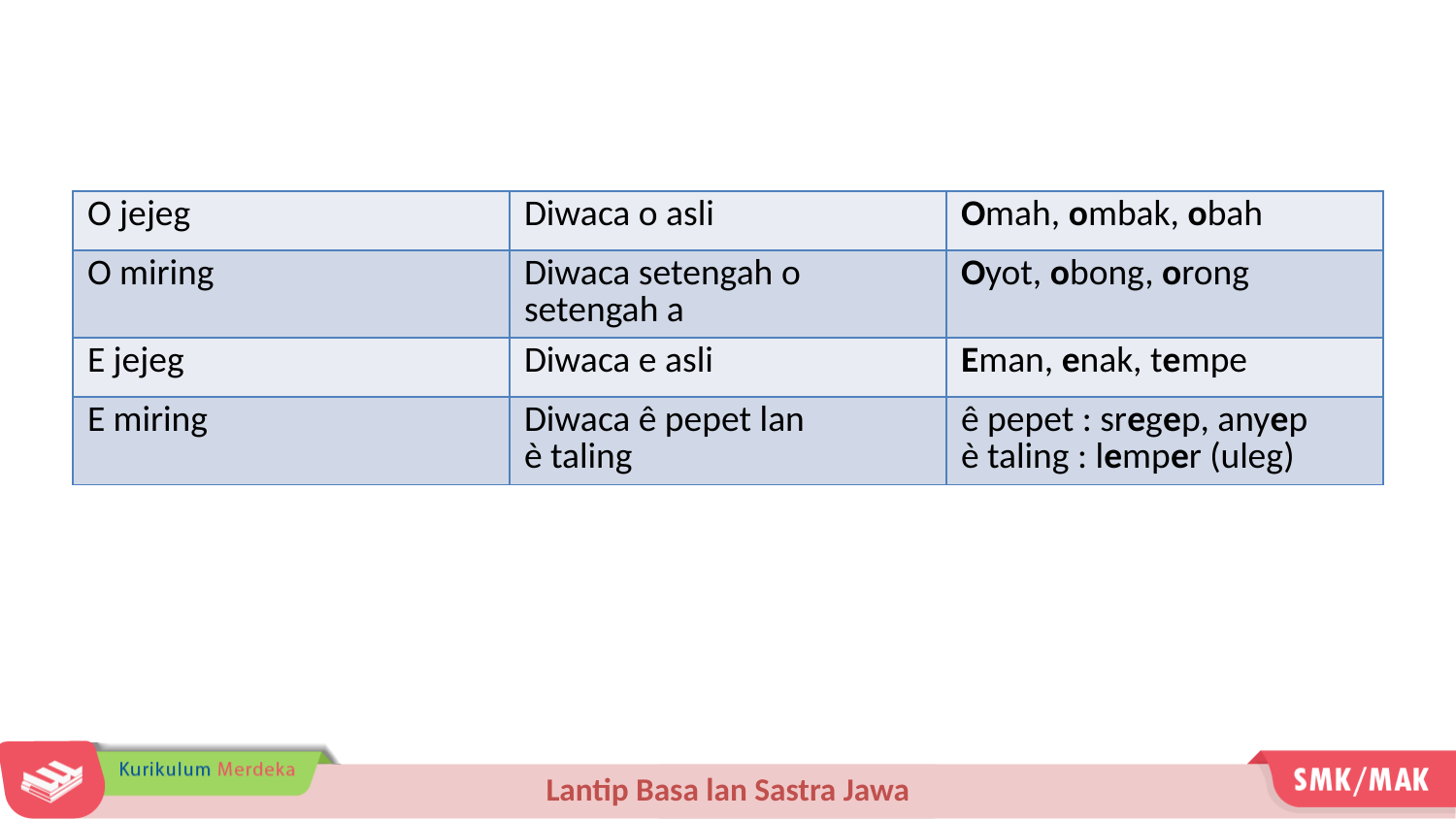

| O jejeg | Diwaca o asli | Omah, ombak, obah |
| --- | --- | --- |
| O miring | Diwaca setengah o setengah a | Oyot, obong, orong |
| E jejeg | Diwaca e asli | Eman, enak, tempe |
| E miring | Diwaca ê pepet lan è taling | ê pepet : sregep, anyep è taling : lemper (uleg) |